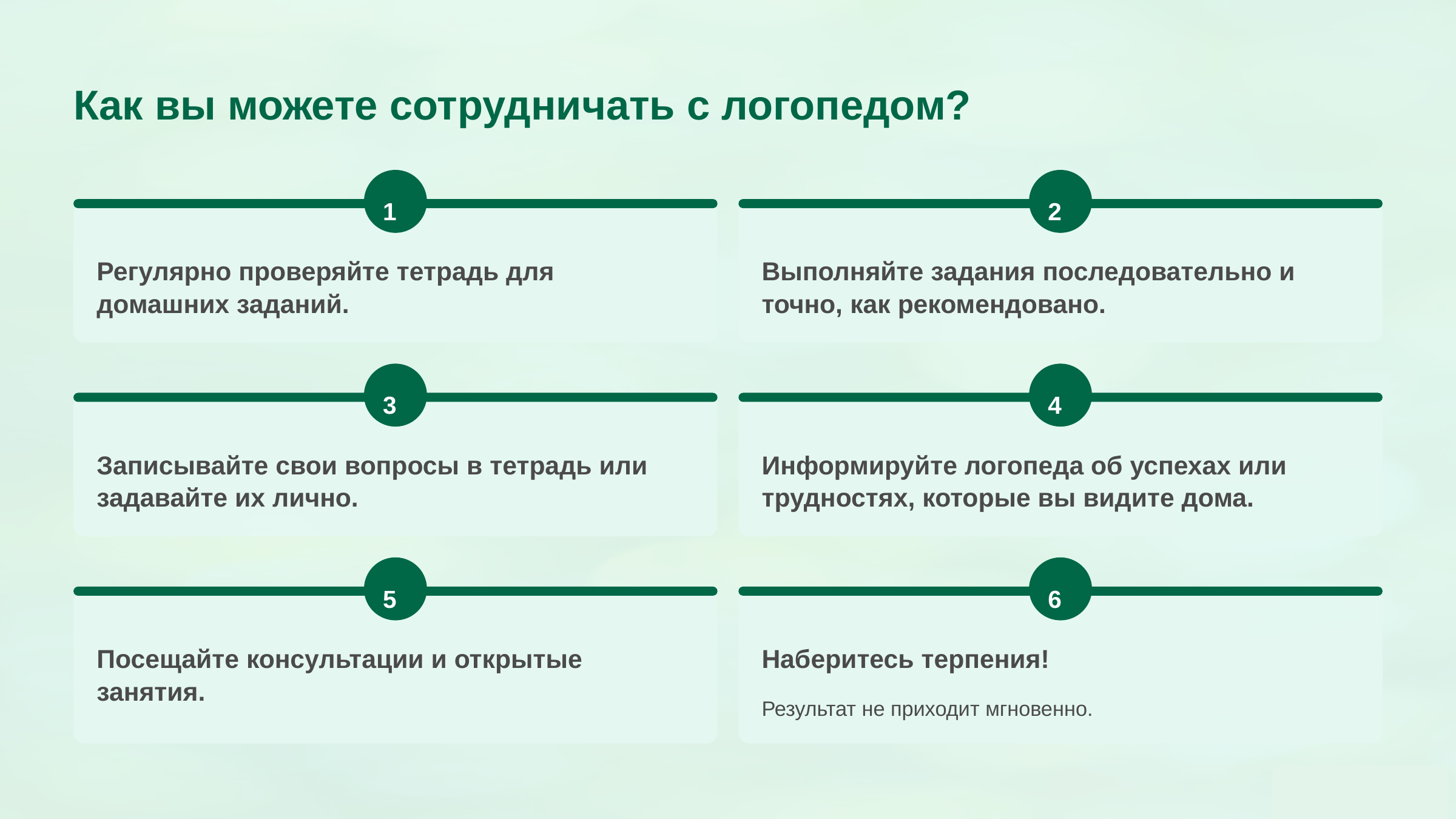

Как вы можете сотрудничать с логопедом?

1
2

Регулярно проверяйте тетрадь для домашних заданий.
Выполняйте задания последовательно и точно, как рекомендовано.

3
4

Записывайте свои вопросы в тетрадь или задавайте их лично.
Информируйте логопеда об успехах или трудностях, которые вы видите дома.

5
6

Посещайте консультации и открытые занятия.
Наберитесь терпения!
Результат не приходит мгновенно.